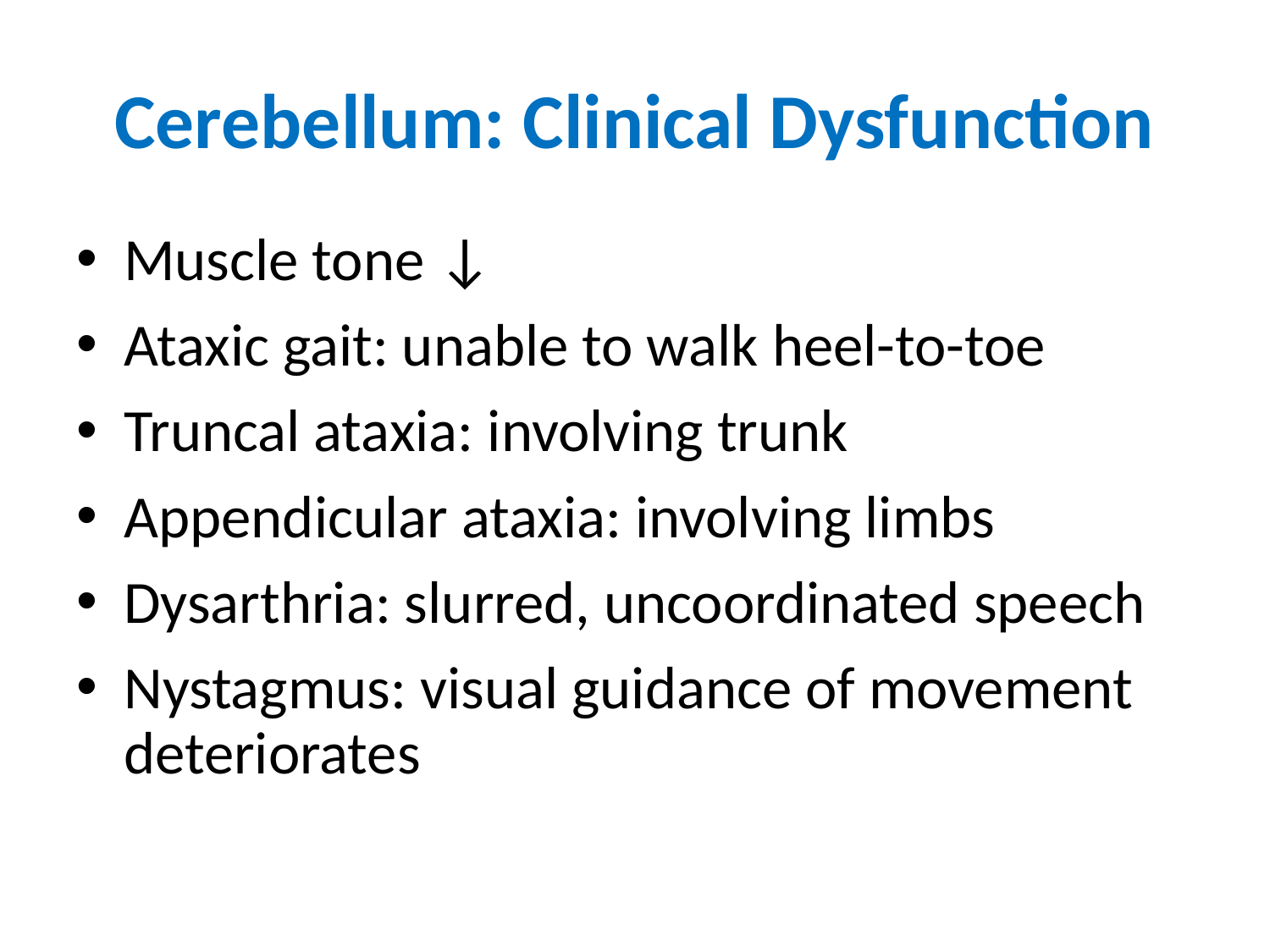

# Cerebellum: Clinical Dysfunction
Muscle tone ↓
Ataxic gait: unable to walk heel-to-toe
Truncal ataxia: involving trunk
Appendicular ataxia: involving limbs
Dysarthria: slurred, uncoordinated speech
Nystagmus: visual guidance of movement deteriorates